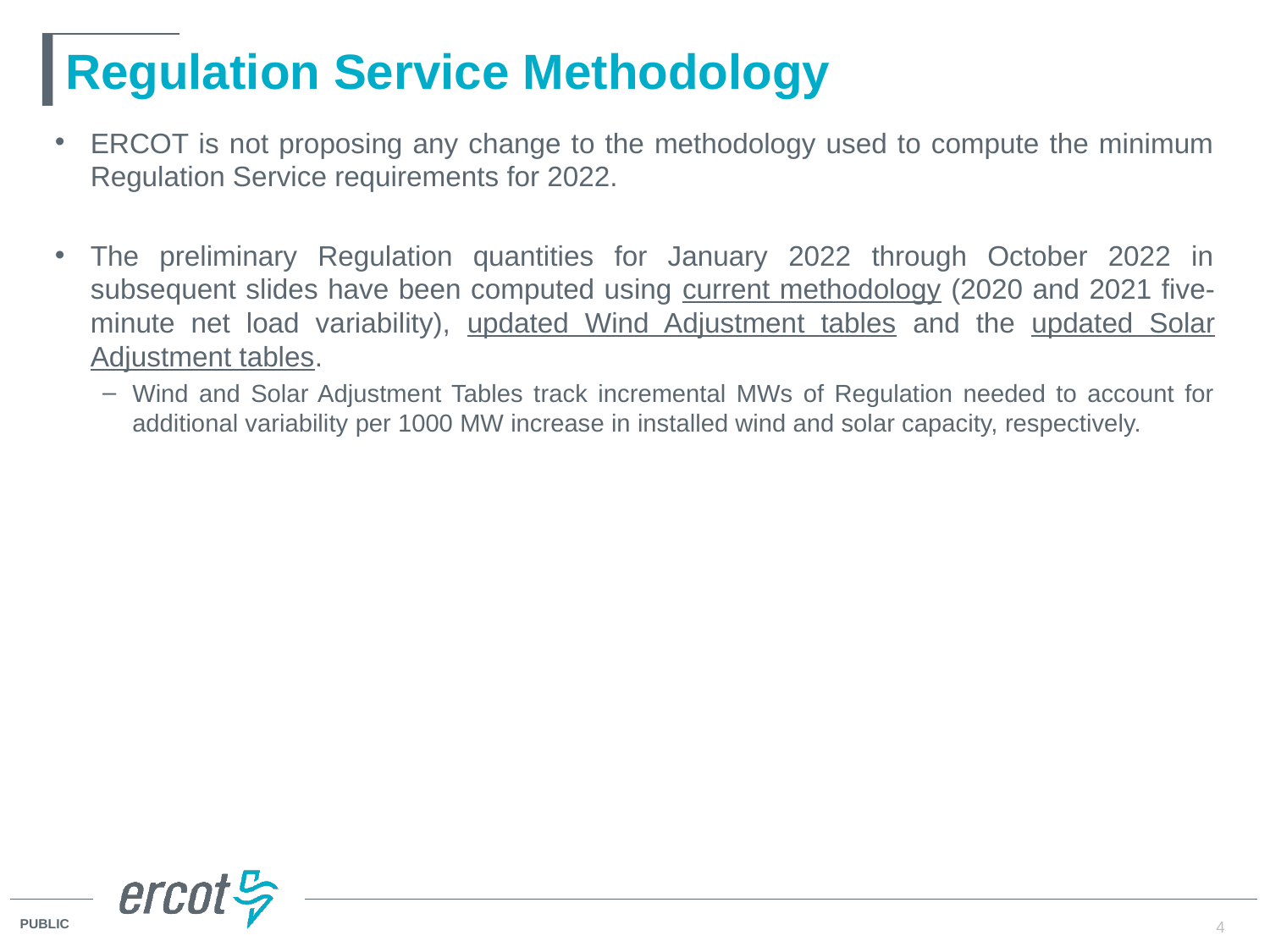

# Regulation Service Methodology
ERCOT is not proposing any change to the methodology used to compute the minimum Regulation Service requirements for 2022.

The preliminary Regulation quantities for January 2022 through October 2022 in subsequent slides have been computed using current methodology (2020 and 2021 five-minute net load variability), updated Wind Adjustment tables and the updated Solar Adjustment tables.
Wind and Solar Adjustment Tables track incremental MWs of Regulation needed to account for additional variability per 1000 MW increase in installed wind and solar capacity, respectively.

4